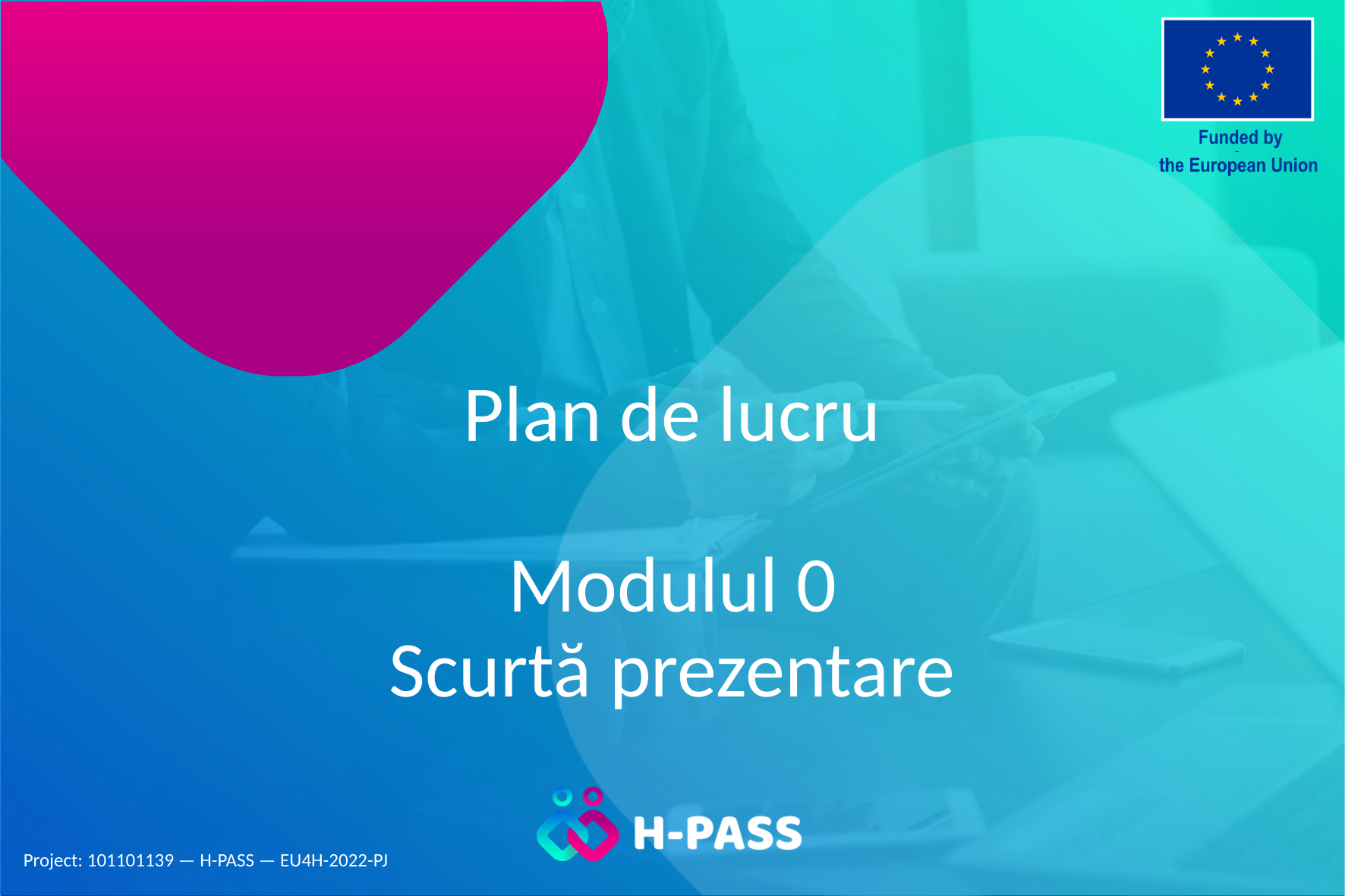

# Plan de lucru Modulul 0 Scurtă prezentare
Project: 101101139 — H-PASS — EU4H-2022-PJ